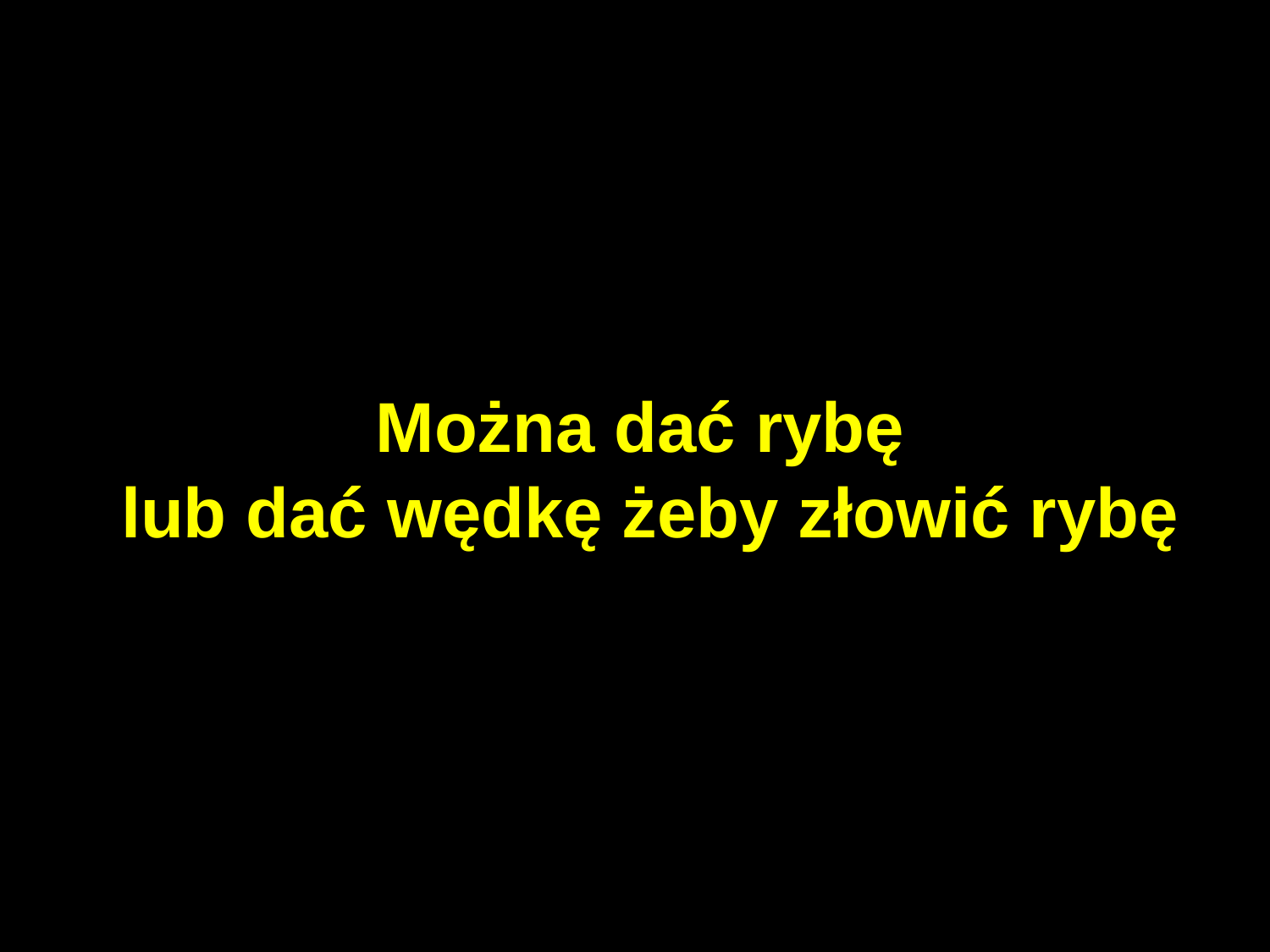

Można dać rybę
lub dać wędkę żeby złowić rybę